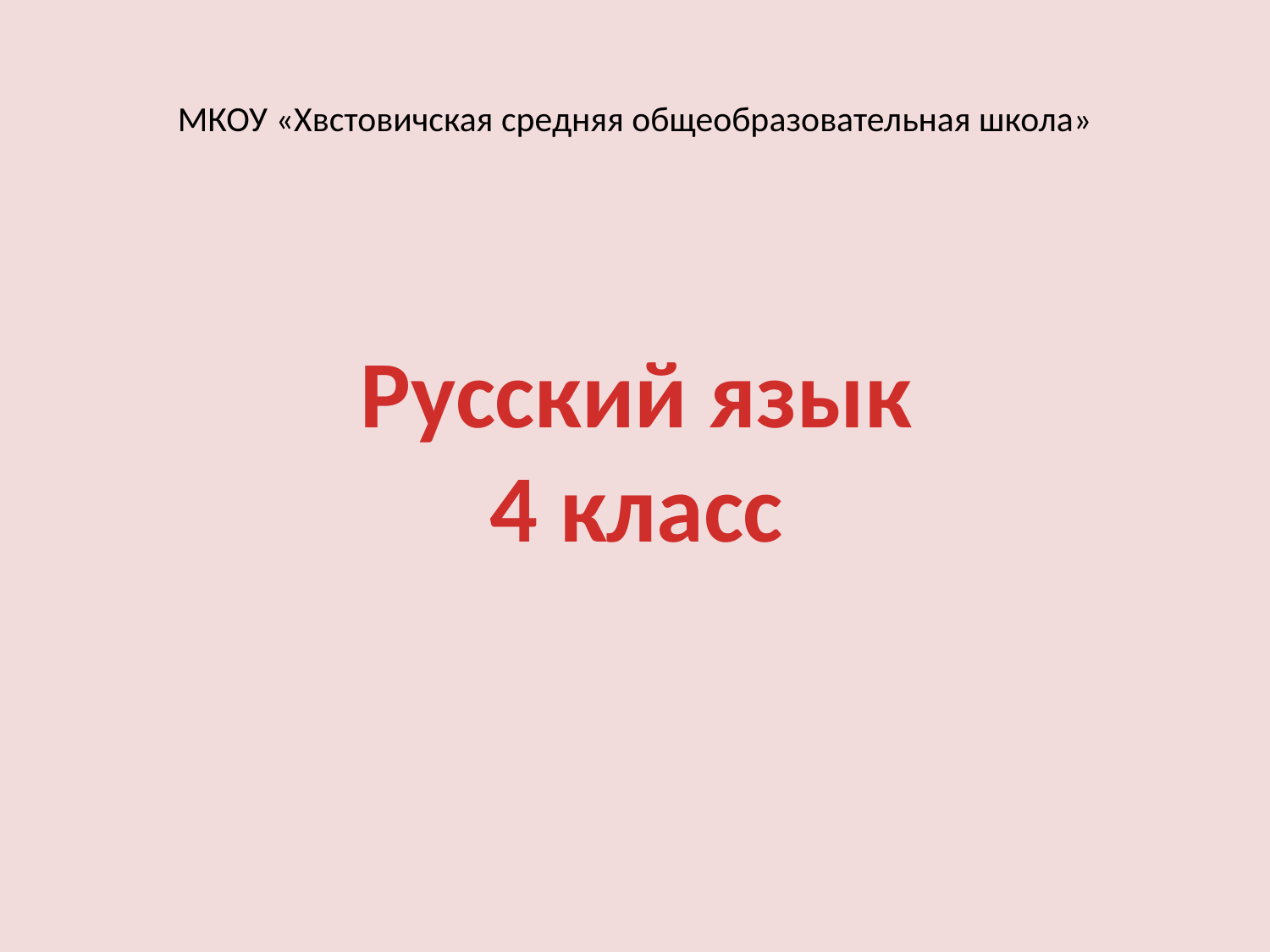

# МКОУ «Хвстовичская средняя общеобразовательная школа»
Русский язык
4 класс